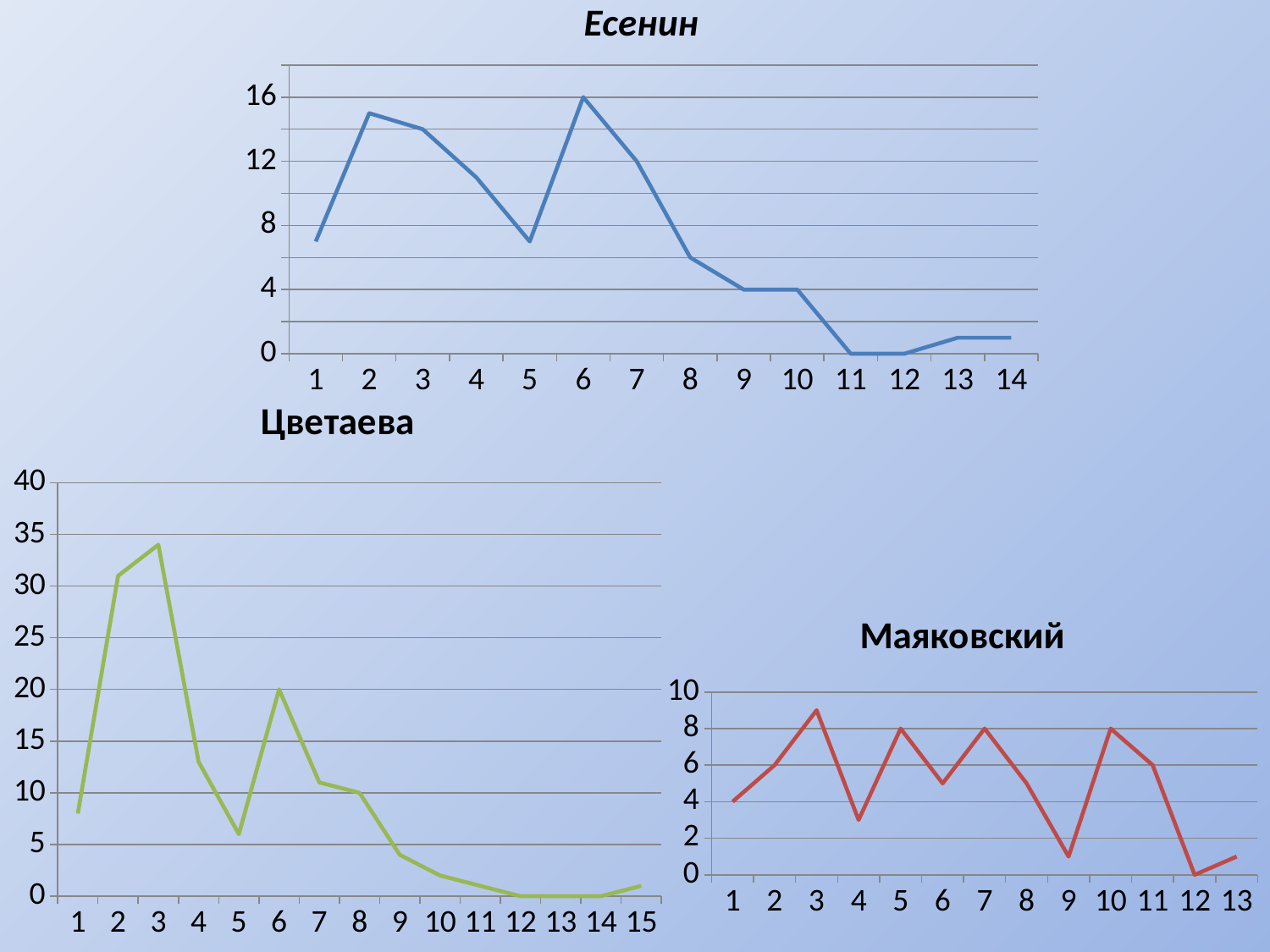

### Chart: Есенин

| Category | Есенин |
|---|---|
| 1 | 7.0 |
| 2 | 15.0 |
| 3 | 14.0 |
| 4 | 11.0 |
| 5 | 7.0 |
| 6 | 16.0 |
| 7 | 12.0 |
| 8 | 6.0 |
| 9 | 4.0 |
| 10 | 4.0 |
| 11 | 0.0 |
| 12 | 0.0 |
| 13 | 1.0 |
| 14 | 1.0 |

### Chart: Цветаева

| Category | Цветаева |
|---|---|
| 1 | 8.0 |
| 2 | 31.0 |
| 3 | 34.0 |
| 4 | 13.0 |
| 5 | 6.0 |
| 6 | 20.0 |
| 7 | 11.0 |
| 8 | 10.0 |
| 9 | 4.0 |
| 10 | 2.0 |
| 11 | 1.0 |
| 12 | 0.0 |
| 13 | 0.0 |
| 14 | 0.0 |
| 15 | 1.0 |

### Chart:

| Category | Маяковский |
|---|---|
| 1 | 4.0 |
| 2 | 6.0 |
| 3 | 9.0 |
| 4 | 3.0 |
| 5 | 8.0 |
| 6 | 5.0 |
| 7 | 8.0 |
| 8 | 5.0 |
| 9 | 1.0 |
| 10 | 8.0 |
| 11 | 6.0 |
| 12 | 0.0 |
| 13 | 1.0 |